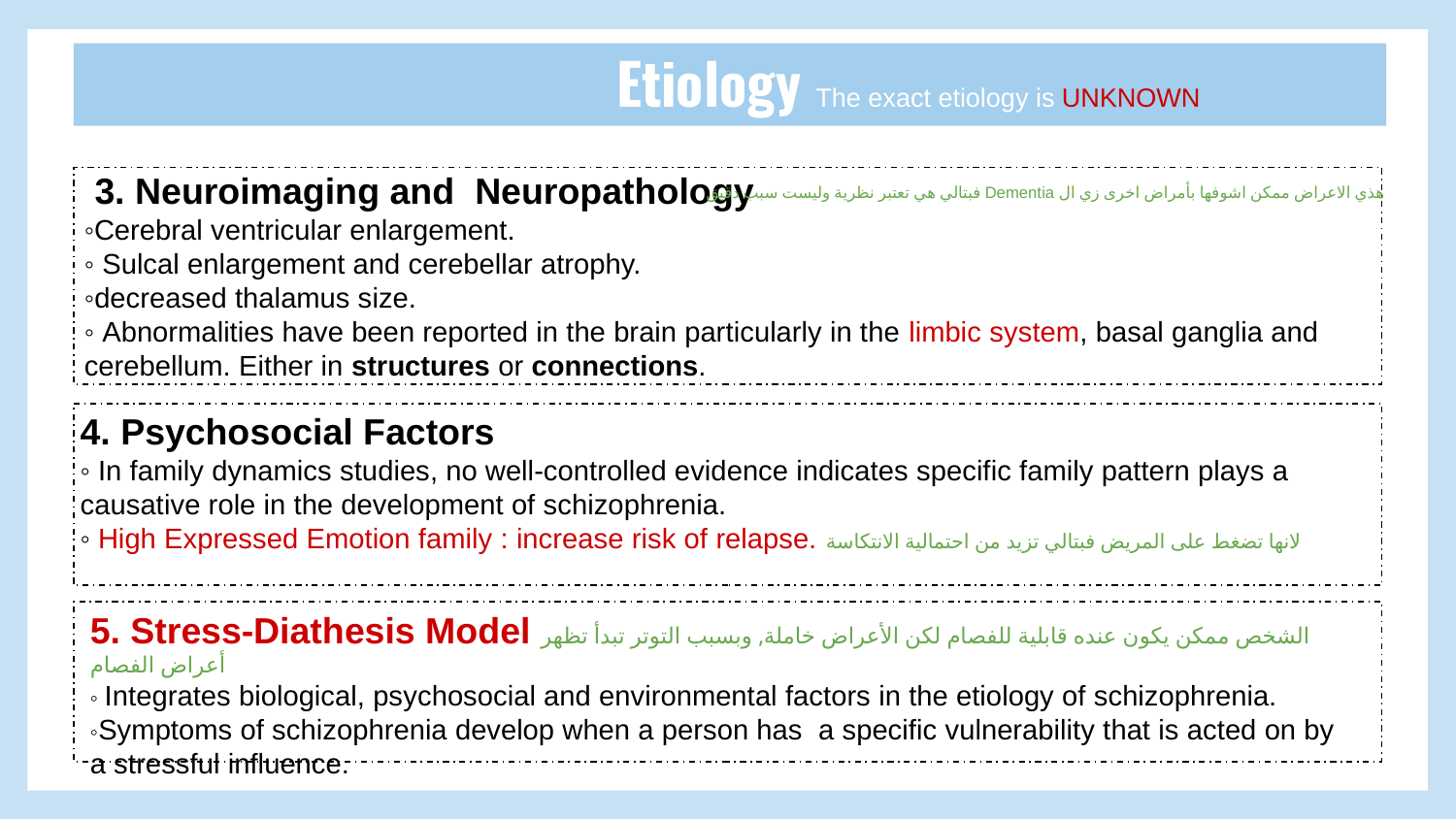

Etiology The exact etiology is UNKNOWN
 3. Neuroimaging and  Neuropathology
◦Cerebral ventricular enlargement.
◦ Sulcal enlargement and cerebellar atrophy.
◦decreased thalamus size.
◦ Abnormalities have been reported in the brain particularly in the limbic system, basal ganglia and cerebellum. Either in structures or connections.

هذي الاعراض ممكن اشوفها بأمراض اخرى زي ال Dementia فبتالي هي تعتبر نظرية وليست سبب دقيق

4. Psychosocial Factors
◦ In family dynamics studies, no well-controlled evidence indicates specific family pattern plays a causative role in the development of schizophrenia.
◦ High Expressed Emotion family : increase risk of relapse. لانها تضغط على المريض فبتالي تزيد من احتمالية الانتكاسة

5. Stress-Diathesis Model الشخص ممكن يكون عنده قابلية للفصام لكن الأعراض خاملة, وبسبب التوتر تبدأ تظهر أعراض الفصام
◦ Integrates biological, psychosocial and environmental factors in the etiology of schizophrenia.
◦Symptoms of schizophrenia develop when a person has  a specific vulnerability that is acted on by  a stressful influence.